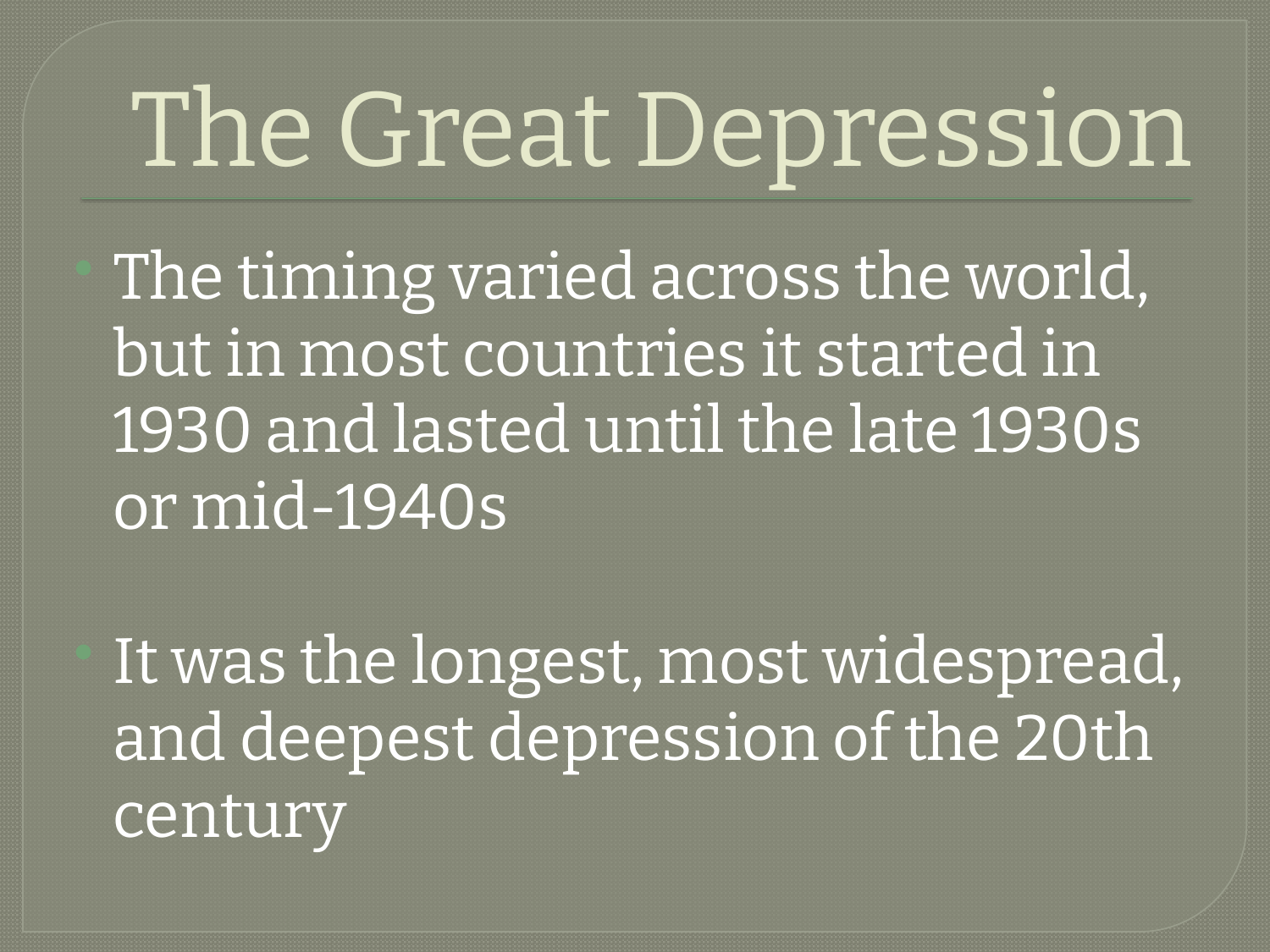

# The Great Depression
The timing varied across the world, but in most countries it started in 1930 and lasted until the late 1930s or mid-1940s

It was the longest, most widespread, and deepest depression of the 20th century